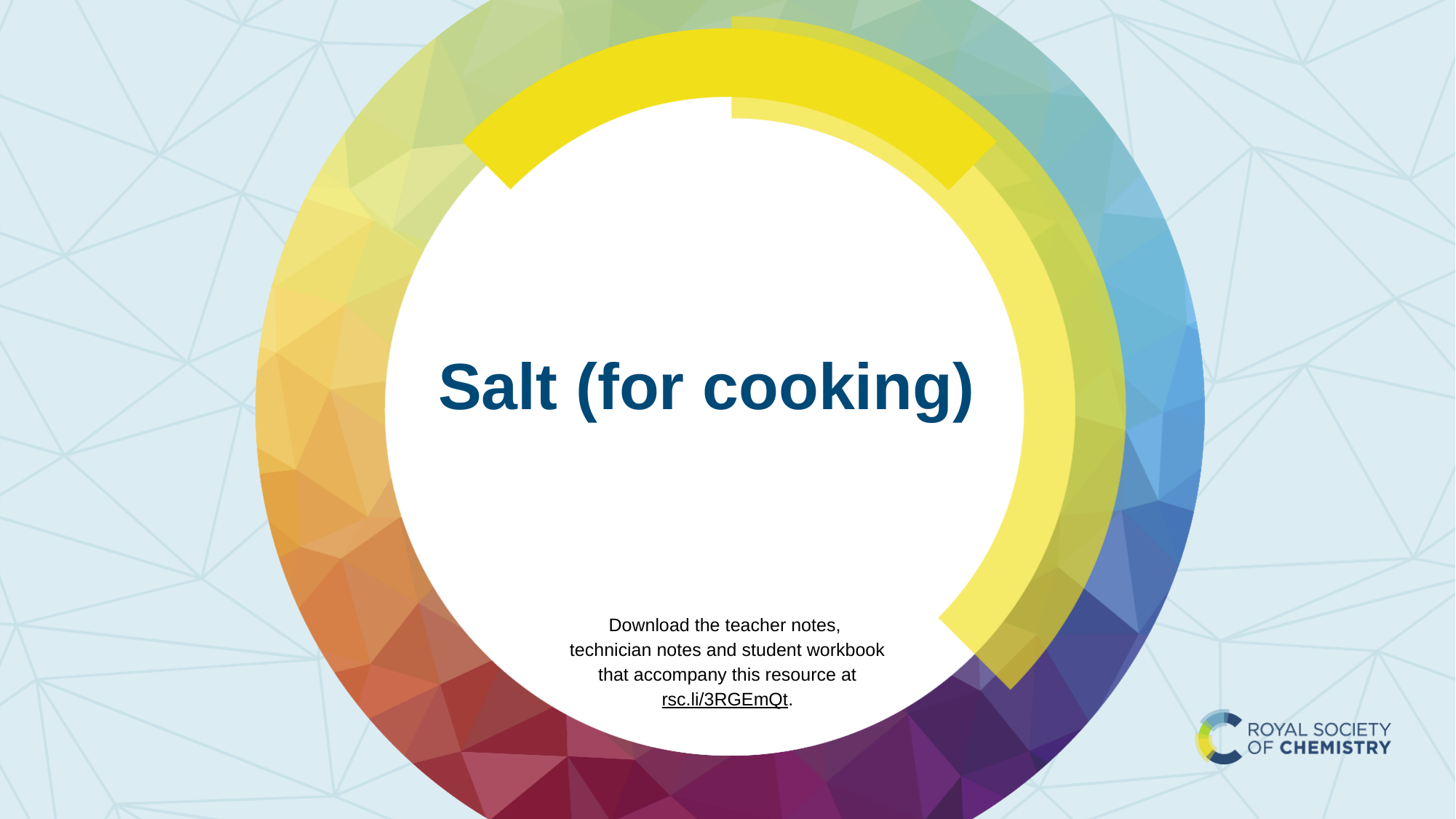

# Salt (for cooking)
Download the teacher notes,
technician notes and student workbook
that accompany this resource at
rsc.li/3RGEmQt.